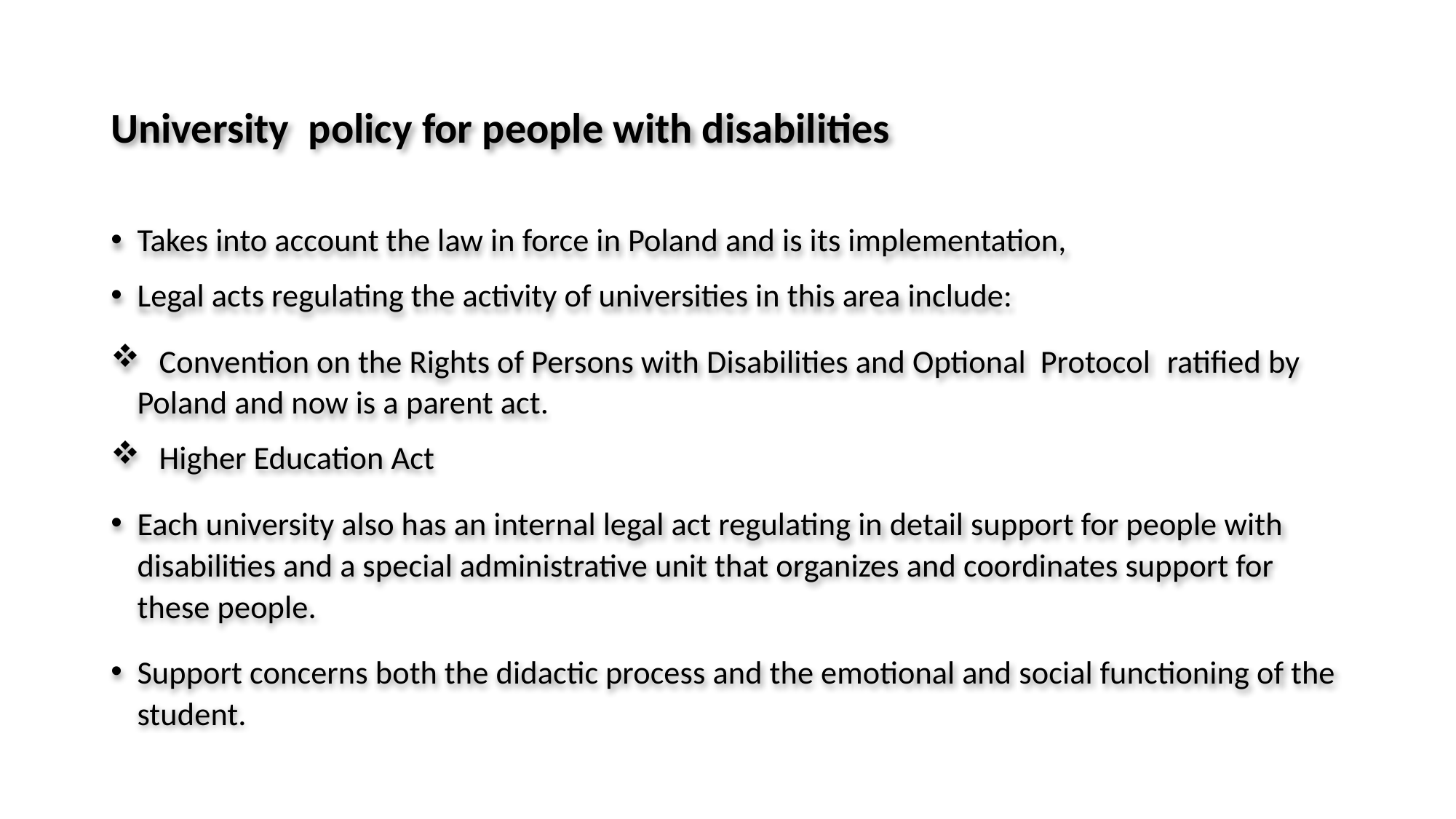

# University  policy for people with disabilities
Takes into account the law in force in Poland and is its implementation,
Legal acts regulating the activity of universities in this area include:
   Convention on the Rights of Persons with Disabilities and Optional  Protocol  ratified by Poland and now is a parent act.
   Higher Education Act
Each university also has an internal legal act regulating in detail support for people with disabilities and a special administrative unit that organizes and coordinates support for these people.
Support concerns both the didactic process and the emotional and social functioning of the student.